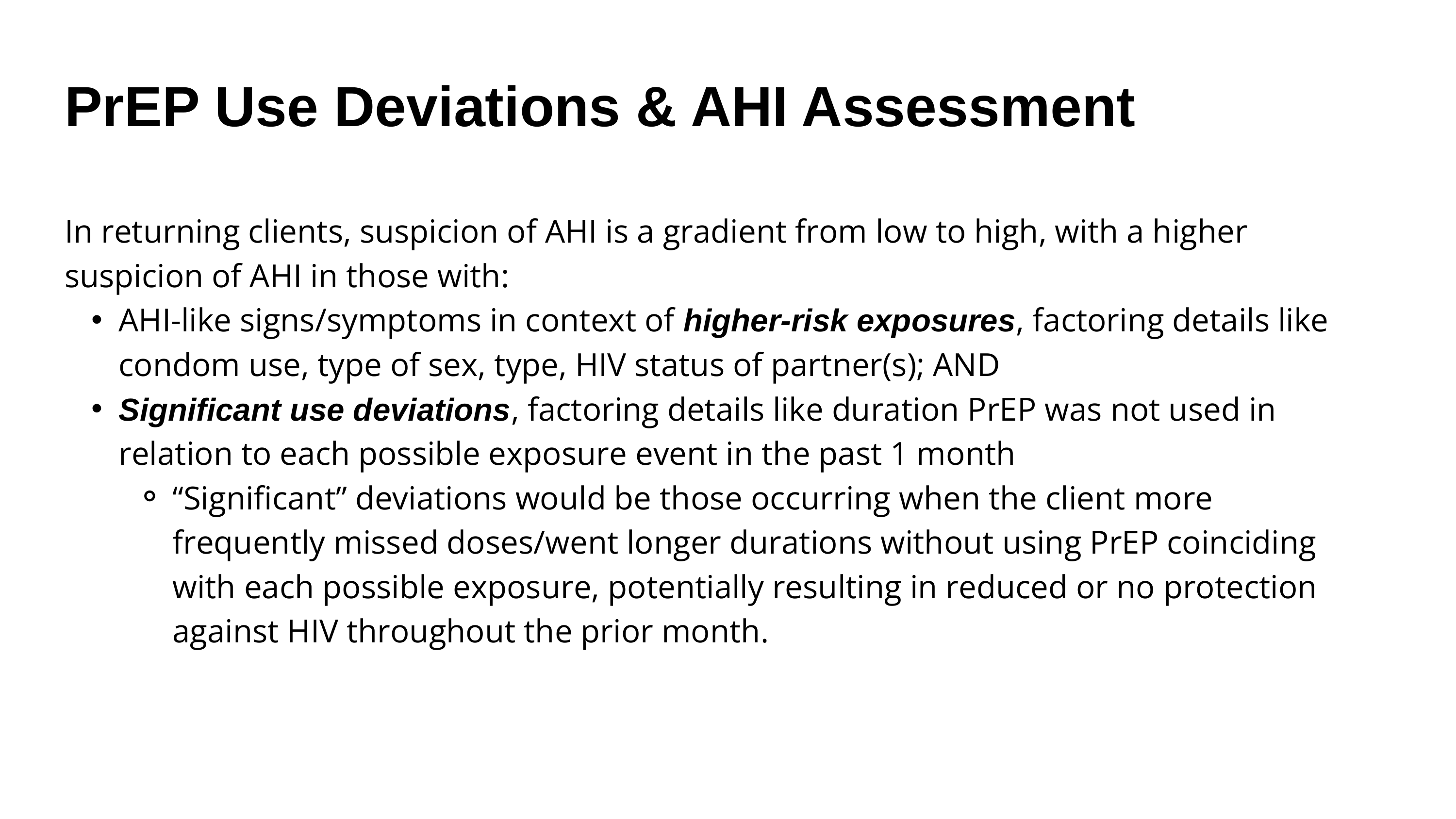

PrEP Use Deviations & AHI Assessment
In returning clients, suspicion of AHI is a gradient from low to high, with a higher suspicion of AHI in those with:
AHI-like signs/symptoms in context of higher-risk exposures, factoring details like condom use, type of sex, type, HIV status of partner(s); AND
Significant use deviations, factoring details like duration PrEP was not used in relation to each possible exposure event in the past 1 month
“Significant” deviations would be those occurring when the client more frequently missed doses/went longer durations without using PrEP coinciding with each possible exposure, potentially resulting in reduced or no protection against HIV throughout the prior month.